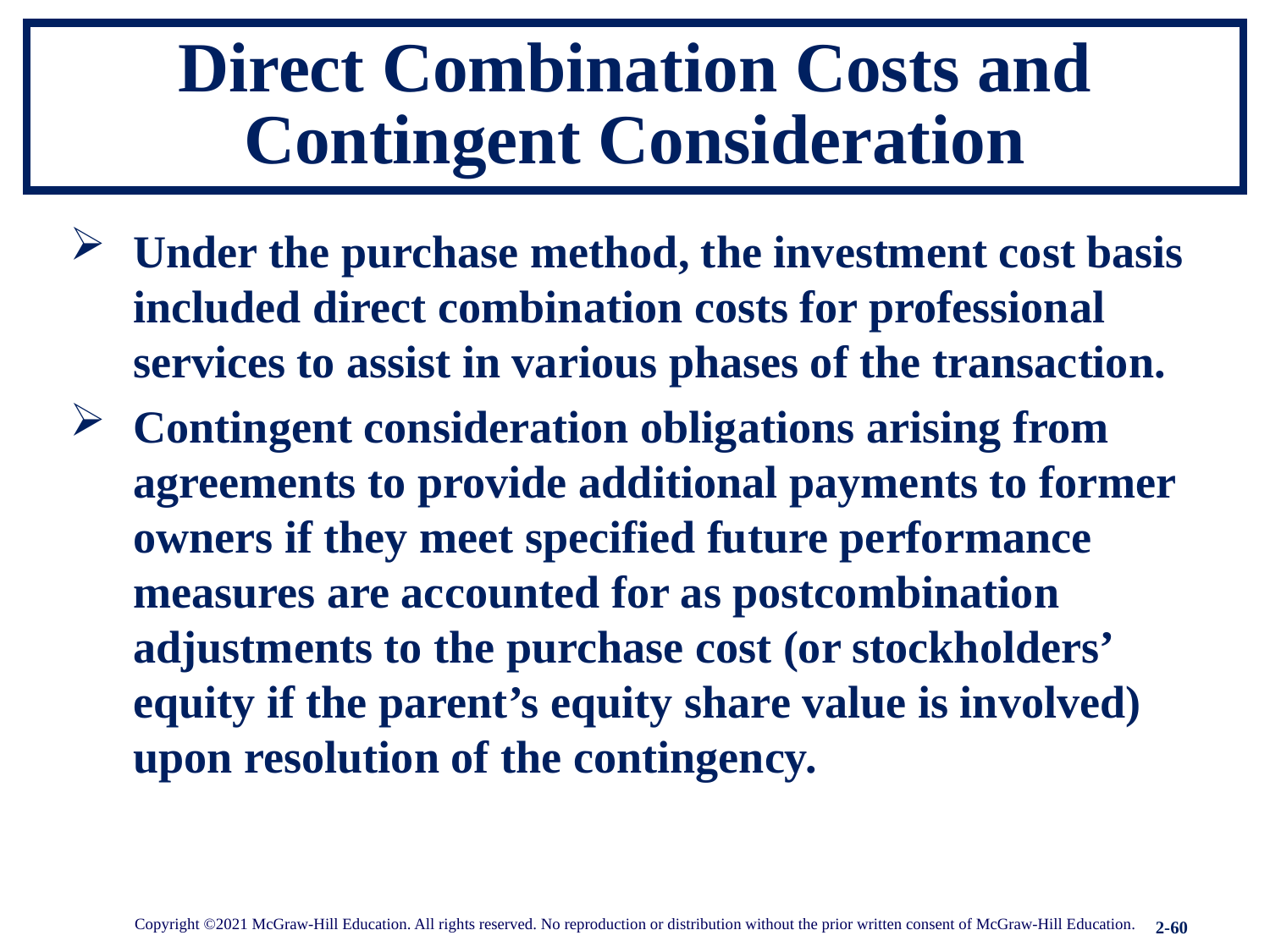

# Direct Combination Costs and Contingent Consideration
Under the purchase method, the investment cost basis included direct combination costs for professional services to assist in various phases of the transaction.
Contingent consideration obligations arising from agreements to provide additional payments to former owners if they meet specified future performance measures are accounted for as postcombination adjustments to the purchase cost (or stockholders’ equity if the parent’s equity share value is involved) upon resolution of the contingency.

Copyright ©2021 McGraw-Hill Education. All rights reserved. No reproduction or distribution without the prior written consent of McGraw-Hill Education.
2-60